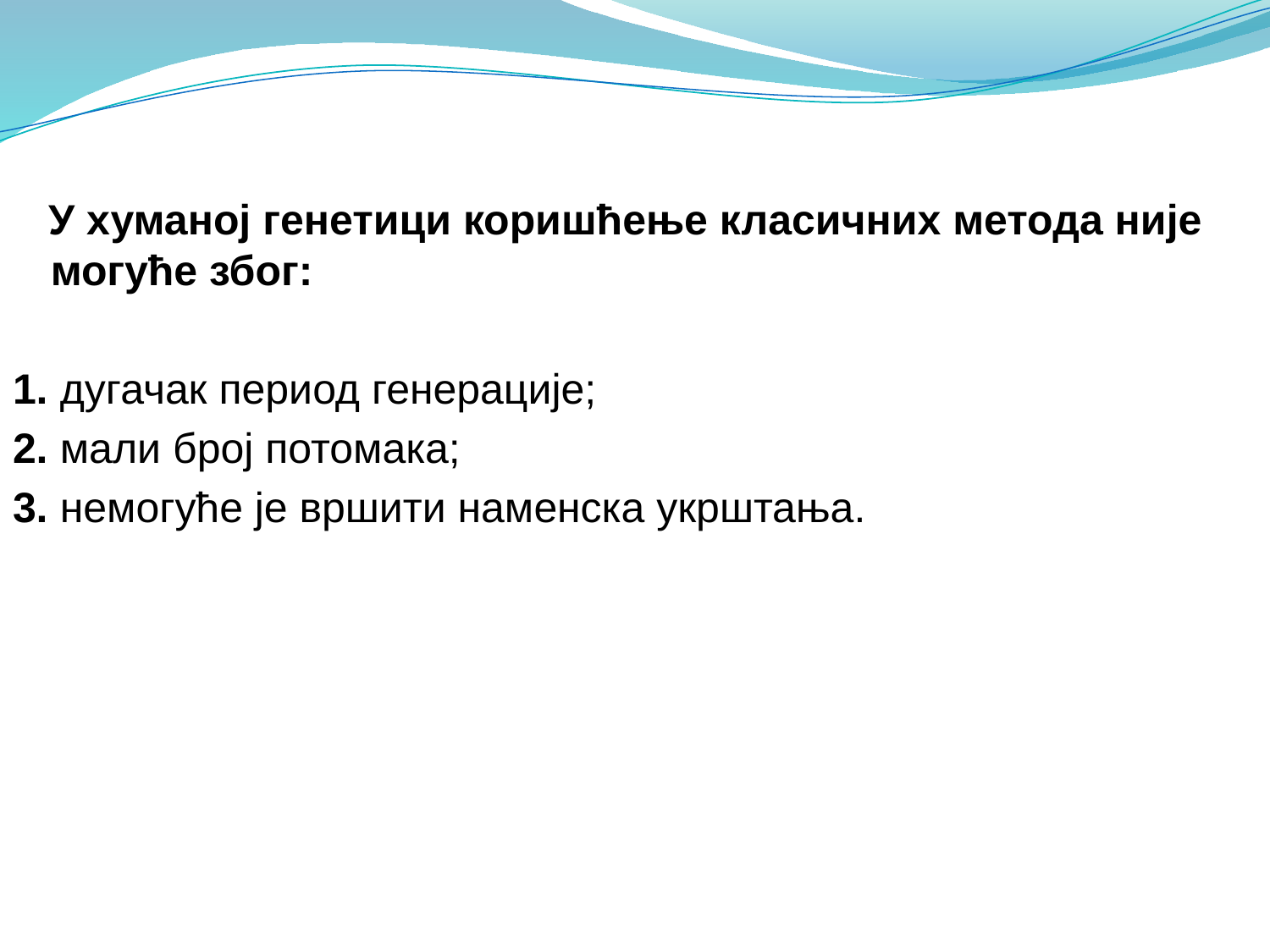

У хуманој генетици коришћење класичних метода није могуће због:

1. дугачак период генерације;
2. мали број потомака;
3. немогуће је вршити наменска укрштања.